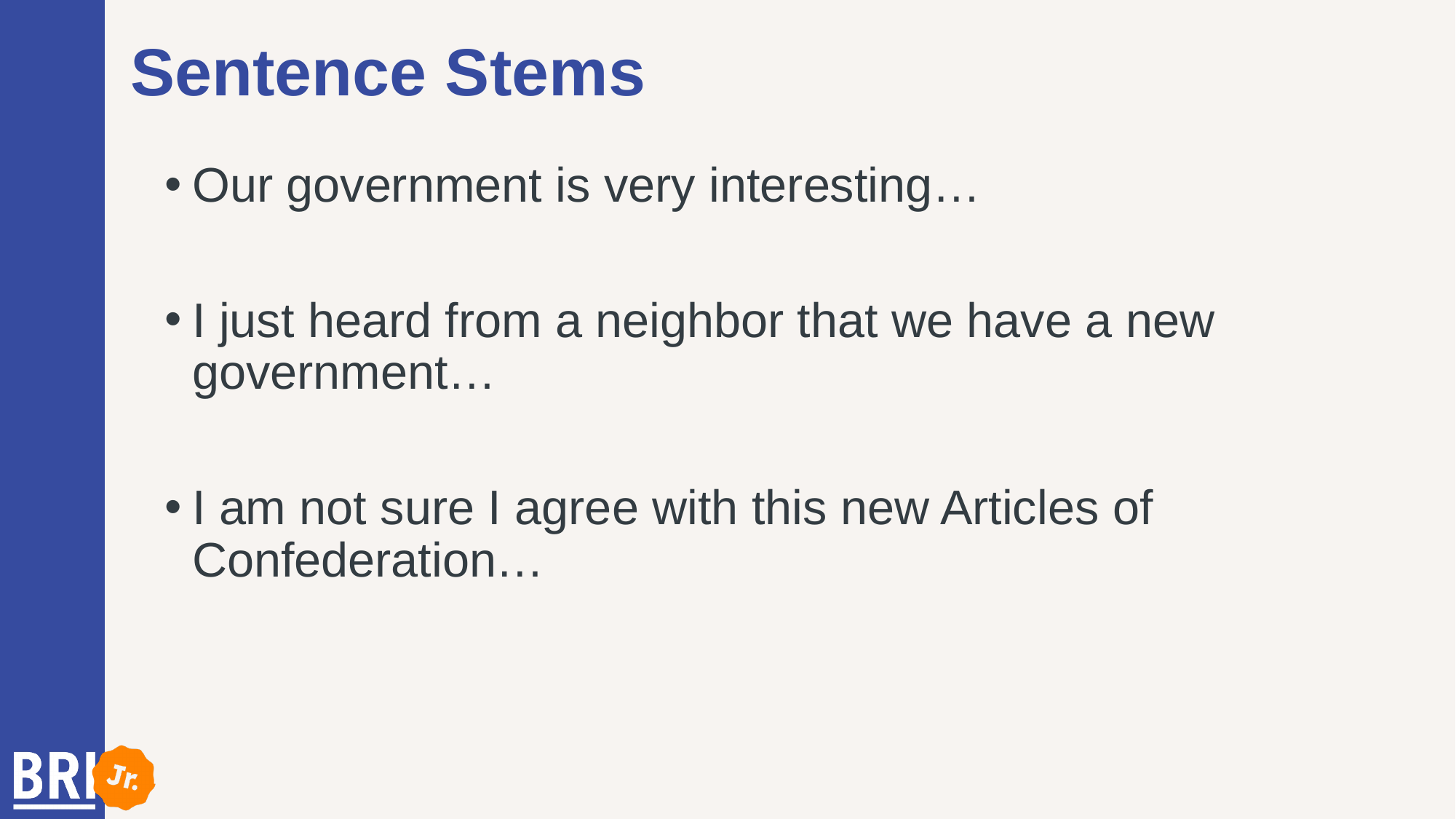

# Sentence Stems
Our government is very interesting…

I just heard from a neighbor that we have a new government…

I am not sure I agree with this new Articles of Confederation…